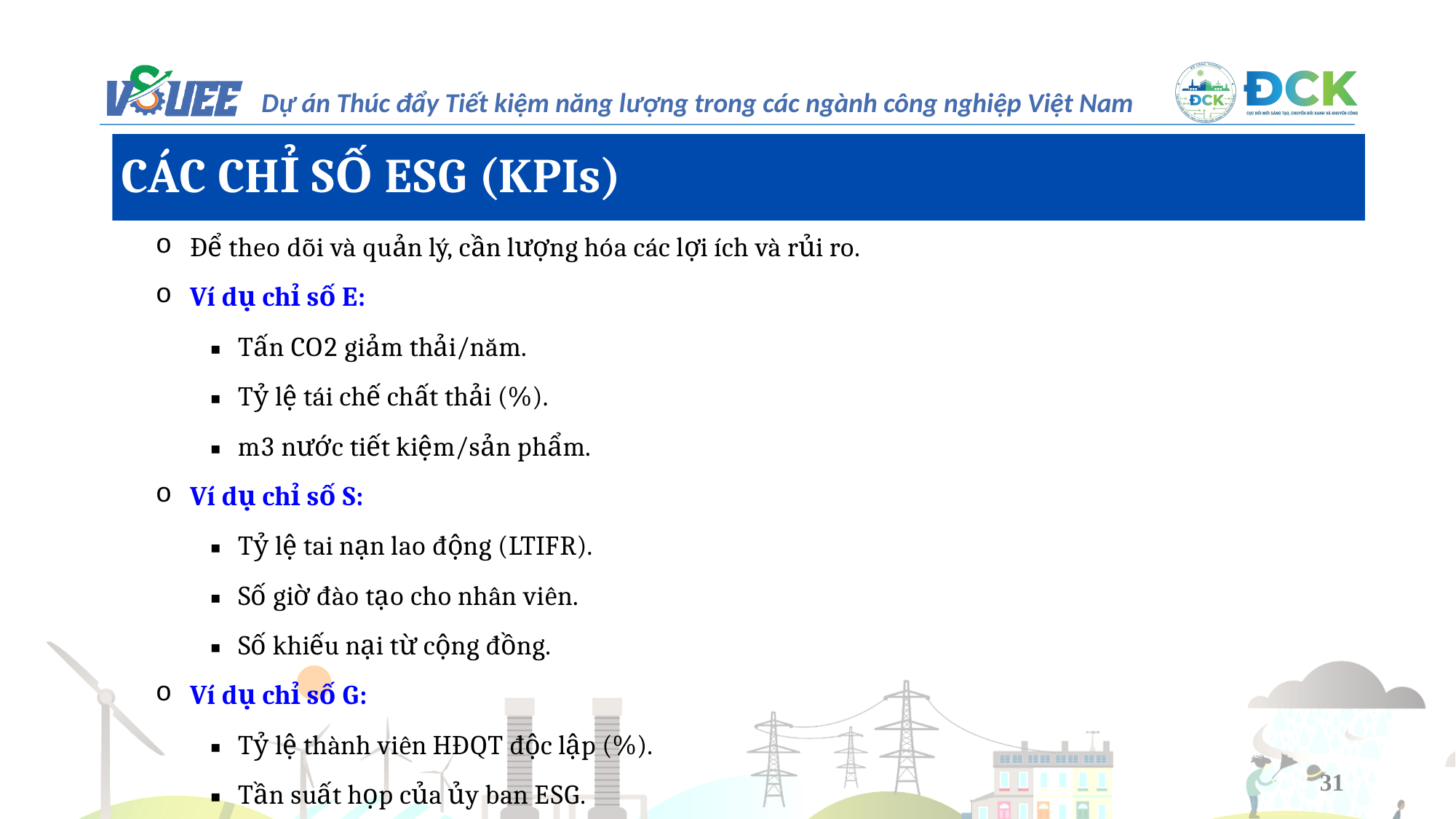

CÁC CHỈ SỐ ESG (KPIs)

Để theo dõi và quản lý, cần lượng hóa các lợi ích và rủi ro.
Ví dụ chỉ số E:
Tấn CO2 giảm thải/năm.
Tỷ lệ tái chế chất thải (%).
m3 nước tiết kiệm/sản phẩm.
Ví dụ chỉ số S:
Tỷ lệ tai nạn lao động (LTIFR).
Số giờ đào tạo cho nhân viên.
Số khiếu nại từ cộng đồng.
Ví dụ chỉ số G:
Tỷ lệ thành viên HĐQT độc lập (%).
Tần suất họp của ủy ban ESG.
31